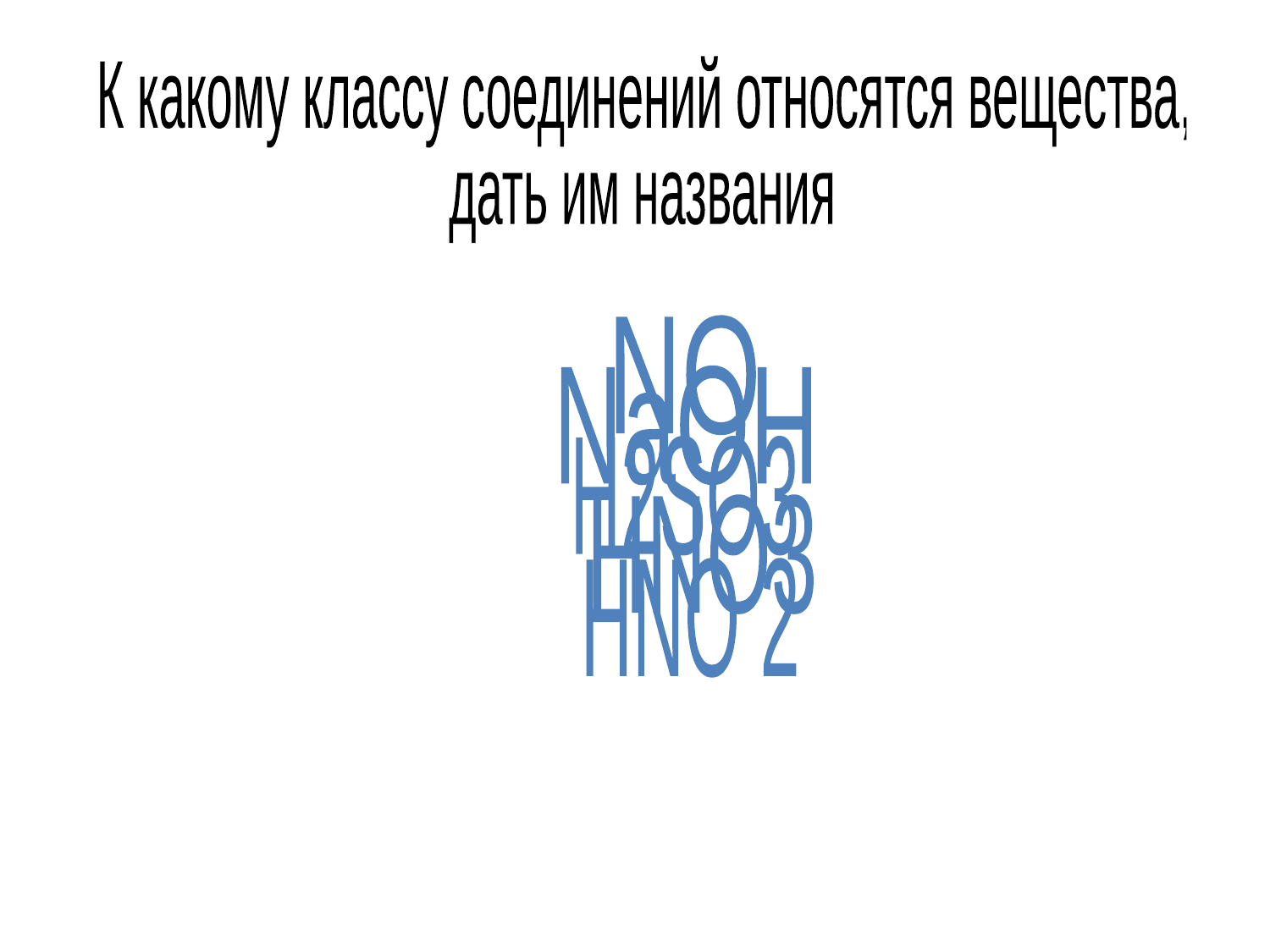

К какому классу соединений относятся вещества,
дать им названия
NO
NaOH
H2SO3
HNO3
HNO 2